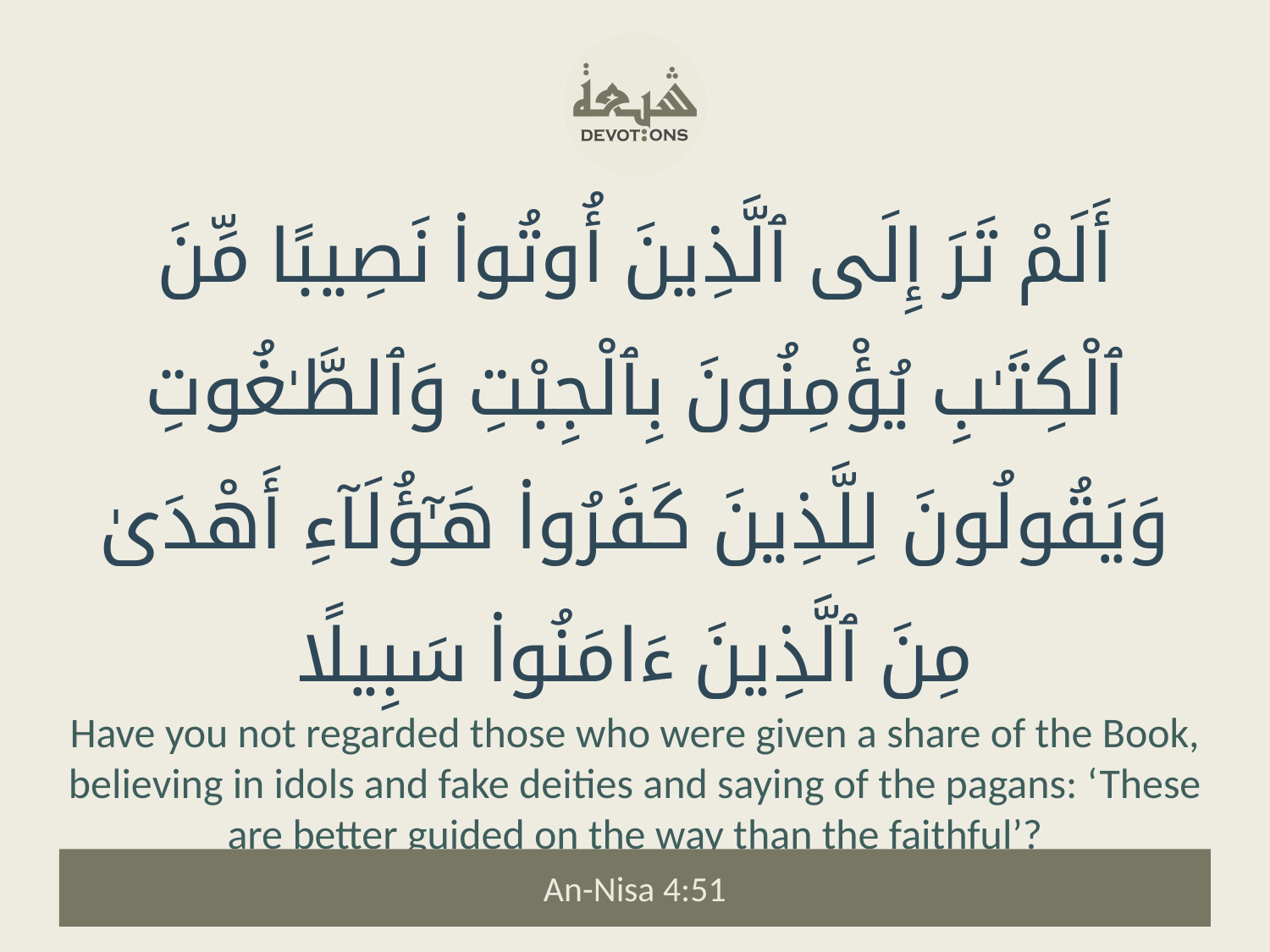

أَلَمْ تَرَ إِلَى ٱلَّذِينَ أُوتُوا۟ نَصِيبًا مِّنَ ٱلْكِتَـٰبِ يُؤْمِنُونَ بِٱلْجِبْتِ وَٱلطَّـٰغُوتِ وَيَقُولُونَ لِلَّذِينَ كَفَرُوا۟ هَـٰٓؤُلَآءِ أَهْدَىٰ مِنَ ٱلَّذِينَ ءَامَنُوا۟ سَبِيلًا
Have you not regarded those who were given a share of the Book, believing in idols and fake deities and saying of the pagans: ‘These are better guided on the way than the faithful’?
An-Nisa 4:51